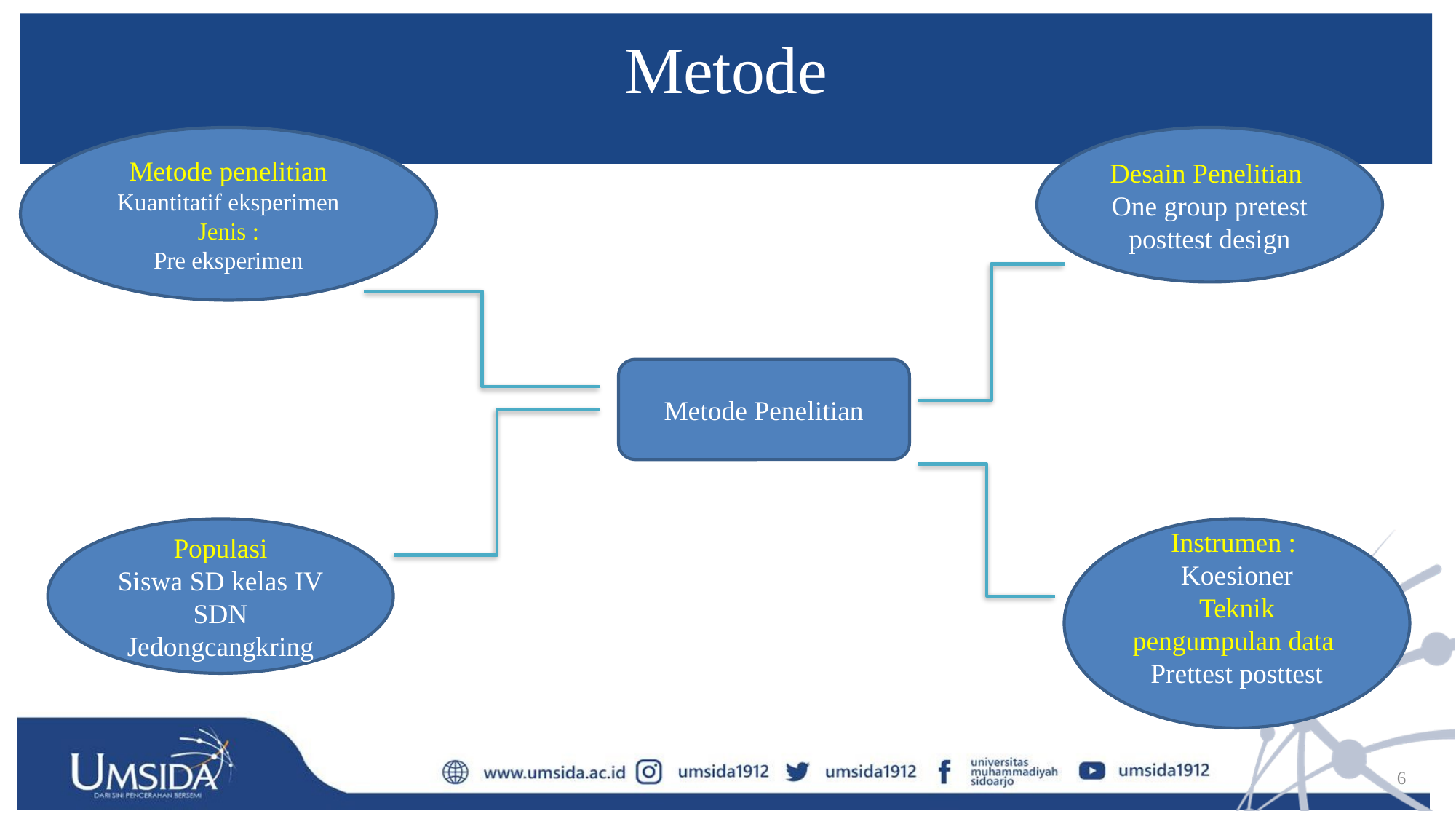

# Metode
Metode penelitian
Kuantitatif eksperimen
Jenis :
Pre eksperimen
Desain Penelitian
One group pretest posttest design
Metode Penelitian
Populasi
Siswa SD kelas IV
SDN Jedongcangkring
Instrumen :
Koesioner
Teknik pengumpulan data
Prettest posttest

6